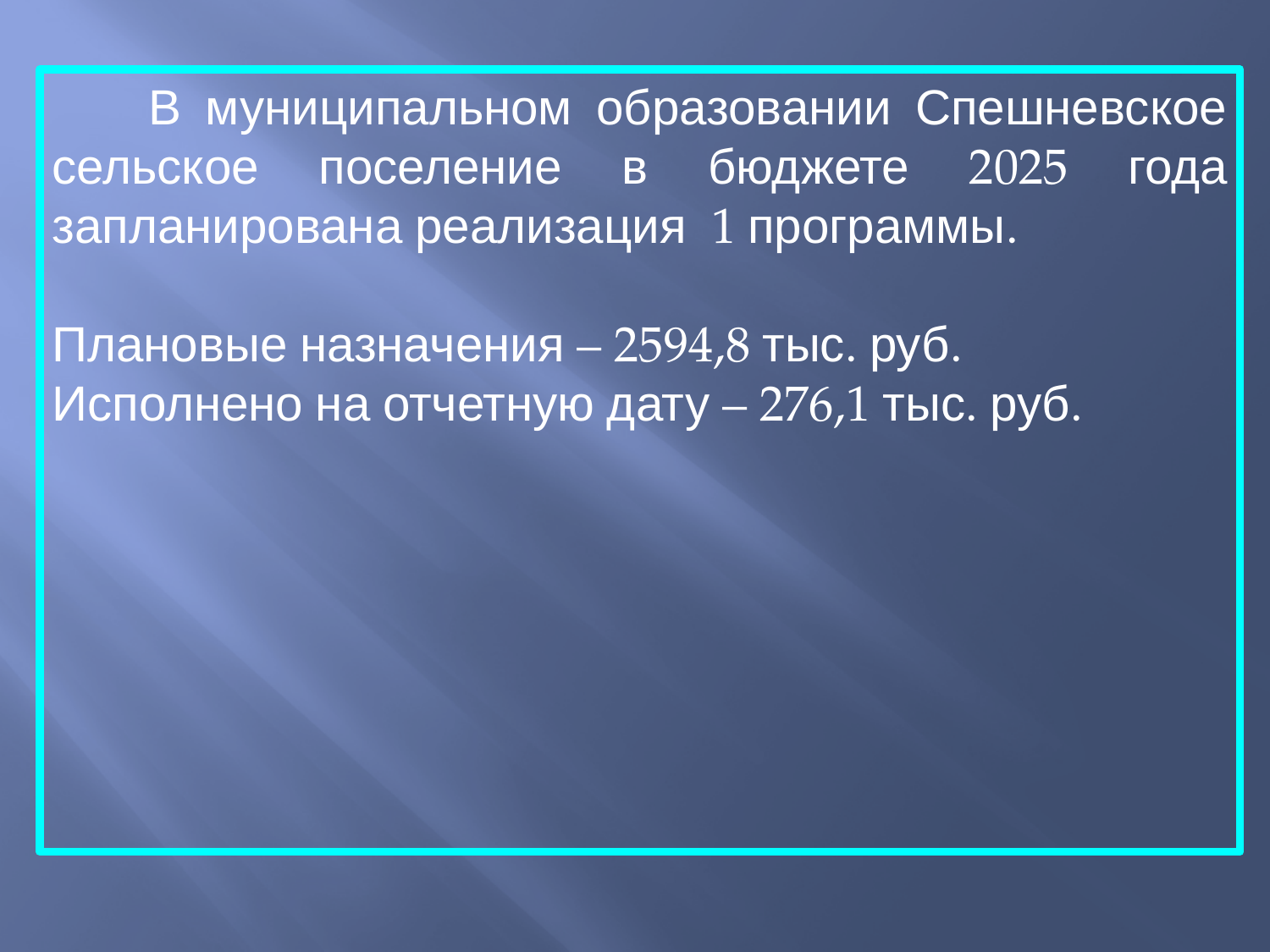

В муниципальном образовании Спешневское сельское поселение в бюджете 2025 года запланирована реализация  1 программы.

Плановые назначения – 2594,8 тыс. руб.
Исполнено на отчетную дату – 276,1 тыс. руб.